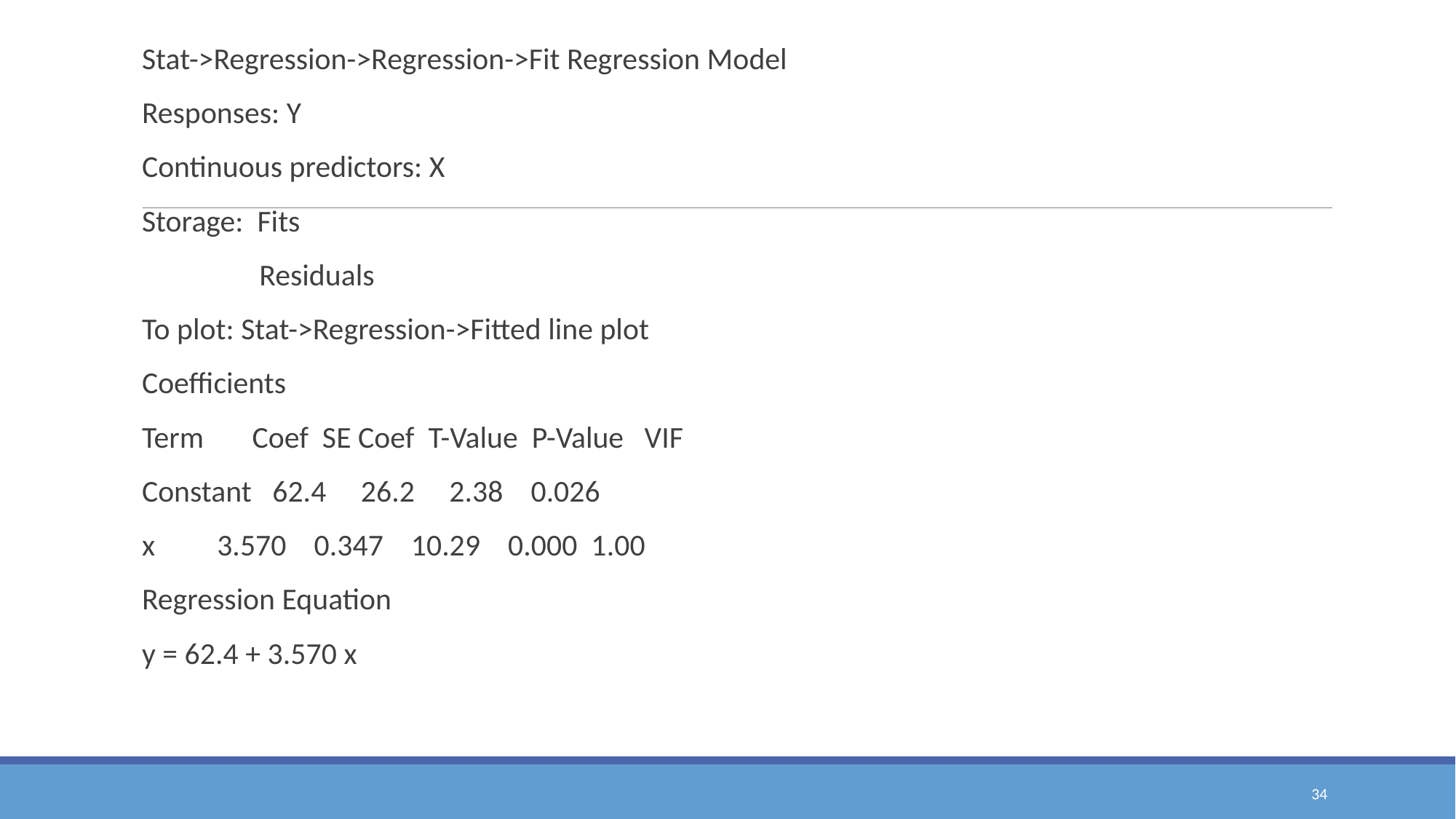

Stat->Regression->Regression->Fit Regression Model
Responses: Y
Continuous predictors: X
Storage:  Fits
                 Residuals
To plot: Stat->Regression->Fitted line plot
Coefficients
Term       Coef  SE Coef  T-Value  P-Value   VIF
Constant   62.4     26.2     2.38    0.026
x         3.570    0.347    10.29    0.000  1.00
Regression Equation
y = 62.4 + 3.570 x

34